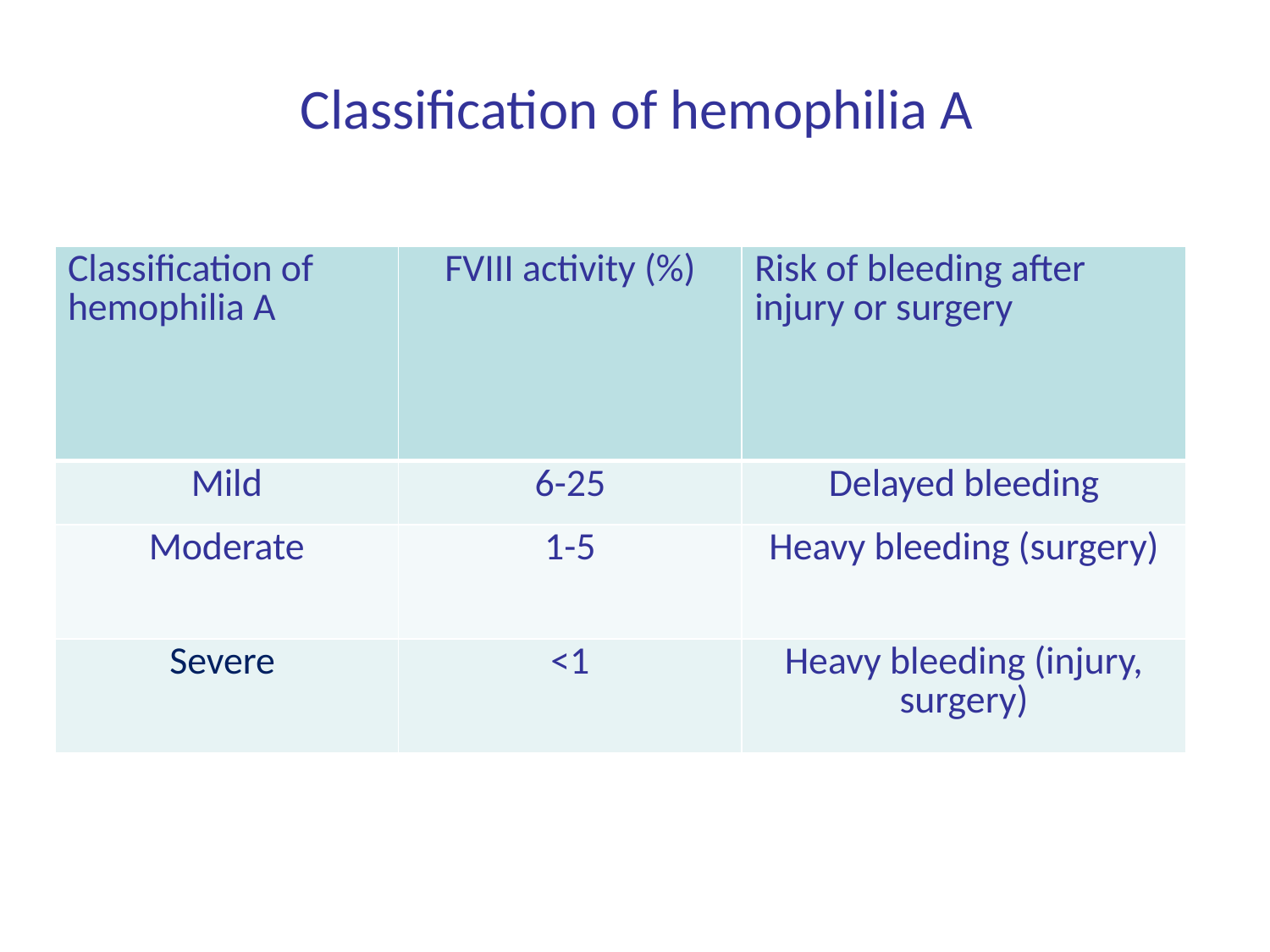

Classification of hemophilia A
| Classification of hemophilia A | FVIII activity (%) | Risk of bleeding after injury or surgery |
| --- | --- | --- |
| Mild | 6-25 | Delayed bleeding |
| Moderate | 1-5 | Heavy bleeding (surgery) |
| Severe | <1 | Heavy bleeding (injury, surgery) |